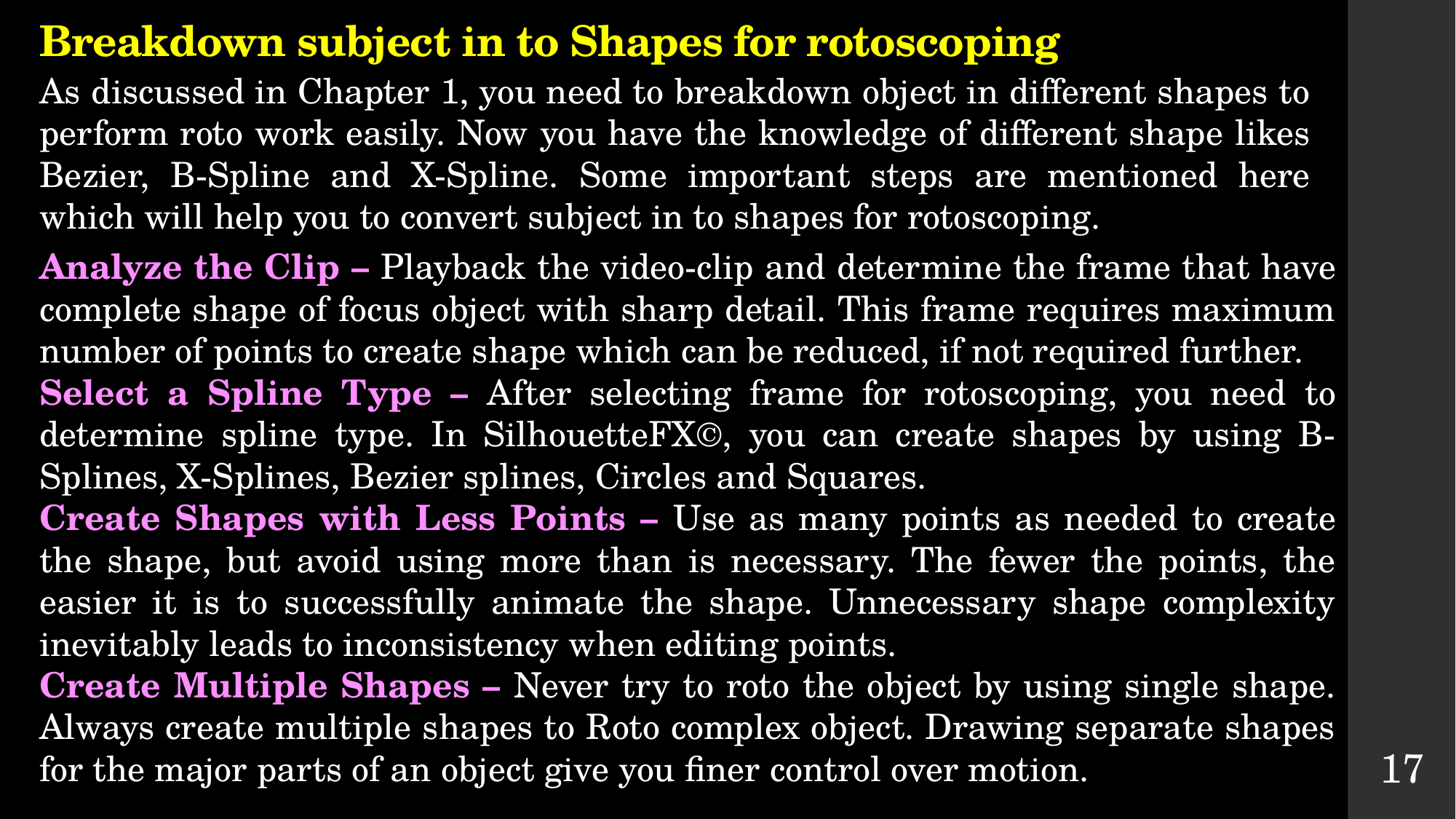

Breakdown subject in to Shapes for rotoscoping
As discussed in Chapter 1, you need to breakdown object in different shapes to perform roto work easily. Now you have the knowledge of different shape likes Bezier, B-Spline and X-Spline. Some important steps are mentioned here which will help you to convert subject in to shapes for rotoscoping.
Analyze the Clip – Playback the video-clip and determine the frame that have complete shape of focus object with sharp detail. This frame requires maximum number of points to create shape which can be reduced, if not required further.
Select a Spline Type – After selecting frame for rotoscoping, you need to determine spline type. In SilhouetteFX©, you can create shapes by using B-Splines, X-Splines, Bezier splines, Circles and Squares.
Create Shapes with Less Points – Use as many points as needed to create the shape, but avoid using more than is necessary. The fewer the points, the easier it is to successfully animate the shape. Unnecessary shape complexity inevitably leads to inconsistency when editing points.
Create Multiple Shapes – Never try to roto the object by using single shape. Always create multiple shapes to Roto complex object. Drawing separate shapes for the major parts of an object give you finer control over motion.
17